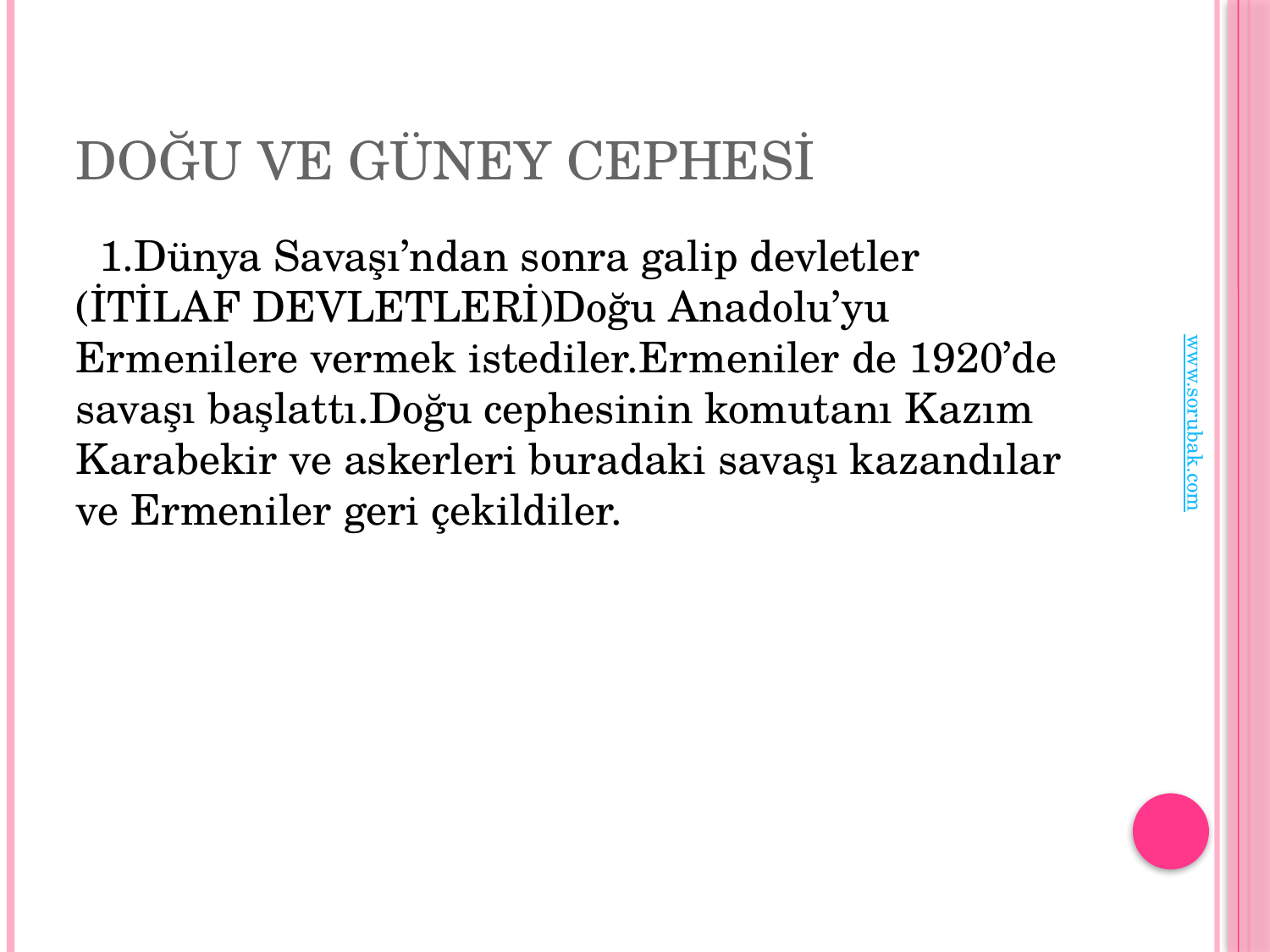

# DOĞU VE GÜNEY CEPHESİ
  1.Dünya Savaşı’ndan sonra galip devletler (İTİLAF DEVLETLERİ)Doğu Anadolu’yu Ermenilere vermek istediler.Ermeniler de 1920’de savaşı başlattı.Doğu cephesinin komutanı Kazım Karabekir ve askerleri buradaki savaşı kazandılar ve Ermeniler geri çekildiler.
www.sorubak.com